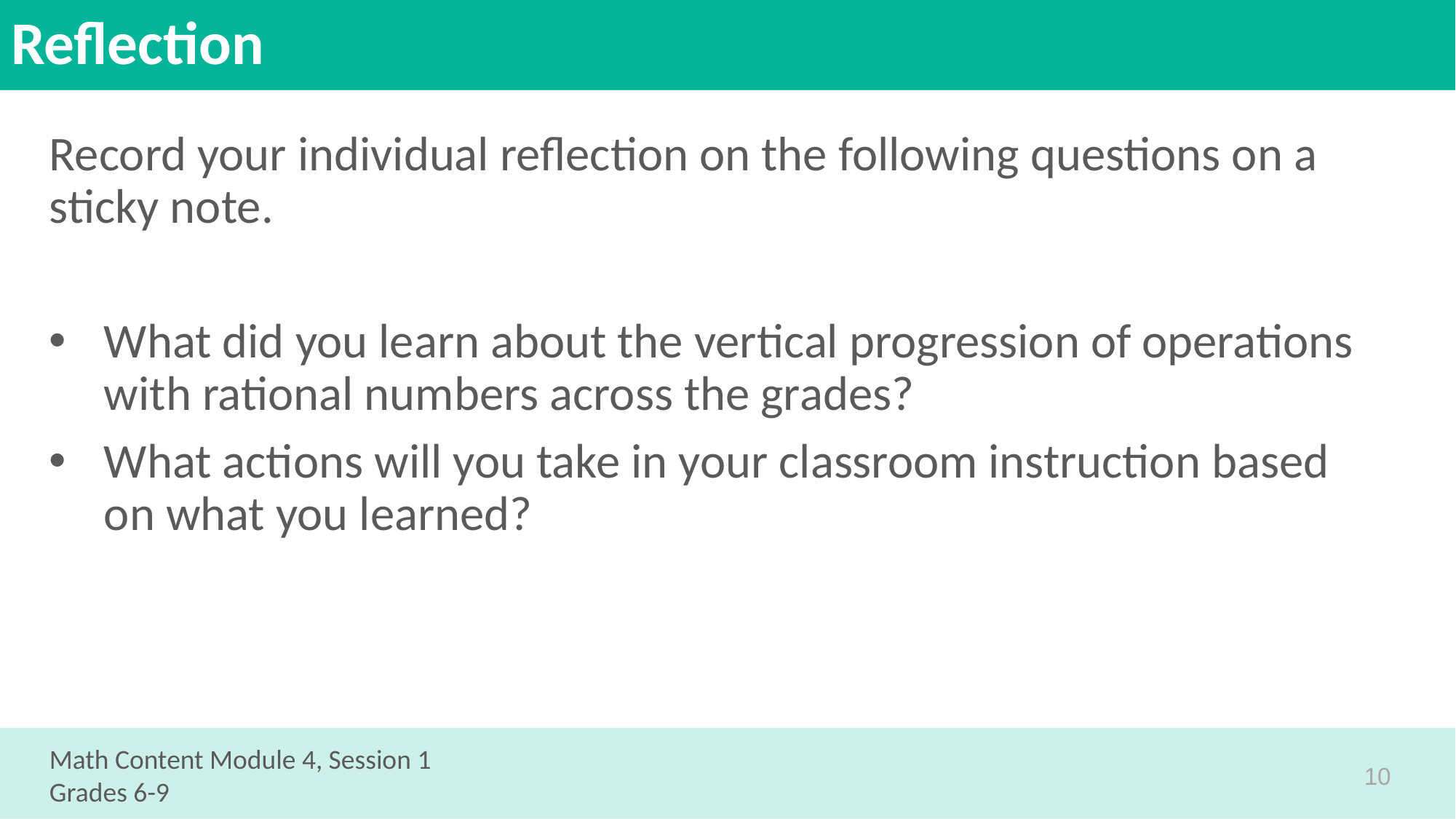

# Reflection
Record your individual reflection on the following questions on a sticky note.

What did you learn about the vertical progression of operations with rational numbers across the grades?
What actions will you take in your classroom instruction based on what you learned?
Math Content Module 4, Session 1
Grades 6-9
10